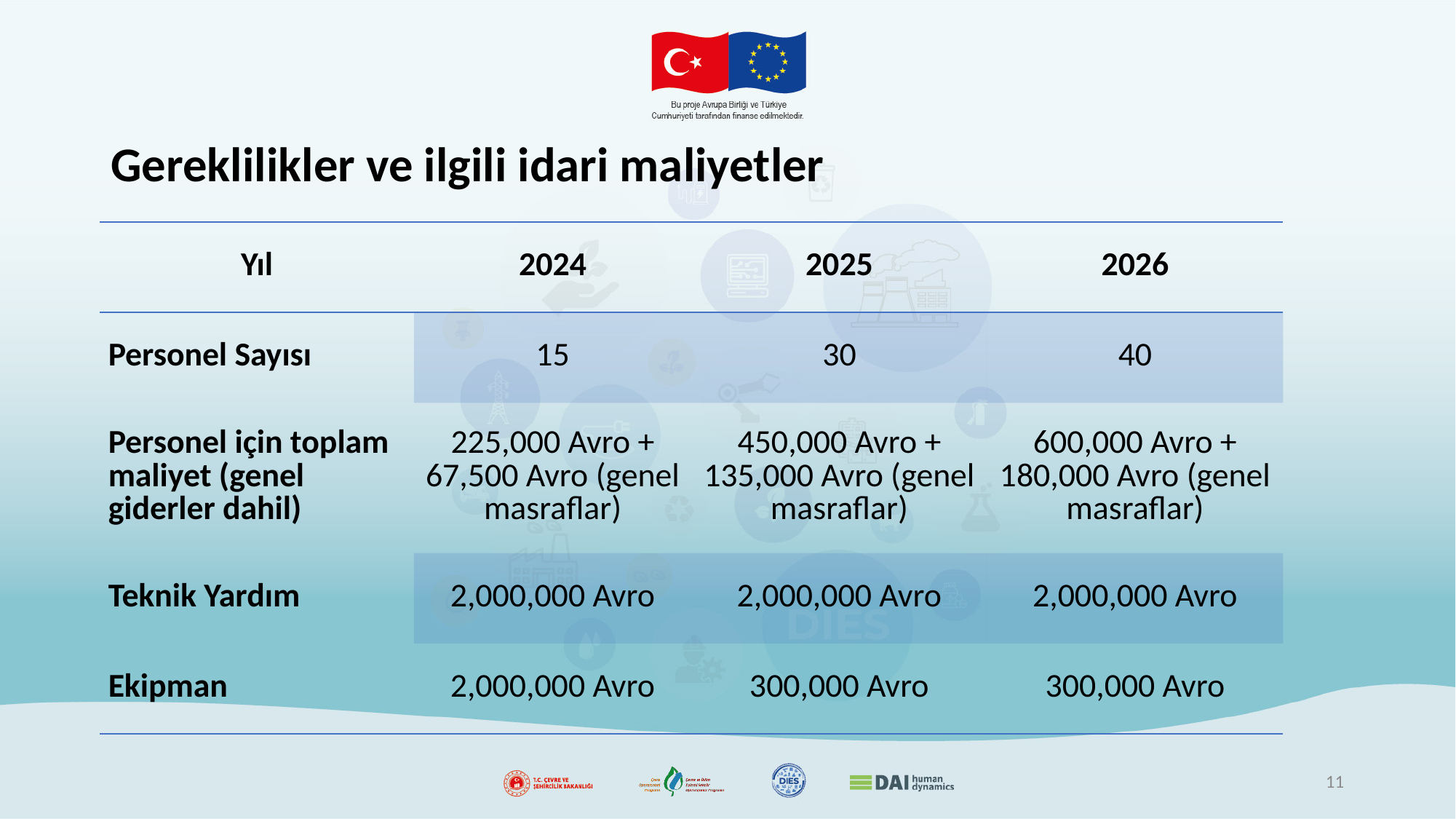

# Gereklilikler ve ilgili idari maliyetler
| Yıl | 2024 | 2025 | 2026 |
| --- | --- | --- | --- |
| Personel Sayısı | 15 | 30 | 40 |
| Personel için toplam maliyet (genel giderler dahil) | 225,000 Avro + 67,500 Avro (genel masraflar) | 450,000 Avro + 135,000 Avro (genel masraflar) | 600,000 Avro + 180,000 Avro (genel masraflar) |
| Teknik Yardım | 2,000,000 Avro | 2,000,000 Avro | 2,000,000 Avro |
| Ekipman | 2,000,000 Avro | 300,000 Avro | 300,000 Avro |
11